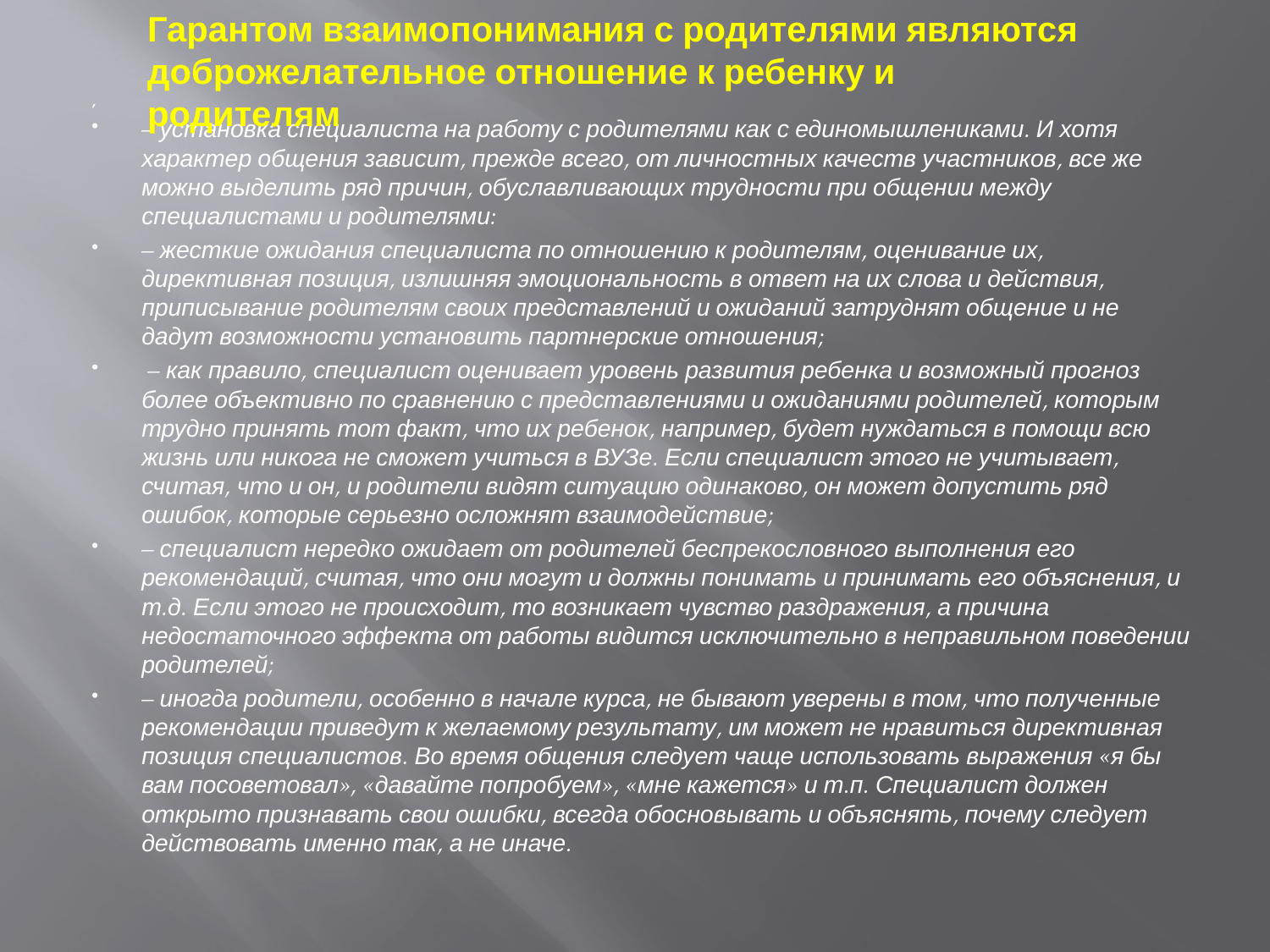

Гарантом взаимопонимания с родителями являются доброжелательное отношение к ребенку и родителям
,
– установка специалиста на работу с родителями как с единомышлениками. И хотя характер общения зависит, прежде всего, от личностных качеств участников, все же можно выделить ряд причин, обуславливающих трудности при общении между специалистами и родителями:
– жесткие ожидания специалиста по отношению к родителям, оценивание их, директивная позиция, излишняя эмоциональность в ответ на их слова и действия, приписывание родителям своих представлений и ожиданий затруднят общение и не дадут возможности установить партнерские отношения;
 – как правило, специалист оценивает уровень развития ребенка и возможный прогноз более объективно по сравнению с представлениями и ожиданиями родителей, которым трудно принять тот факт, что их ребенок, например, будет нуждаться в помощи всю жизнь или никога не сможет учиться в ВУЗе. Если специалист этого не учитывает, считая, что и он, и родители видят ситуацию одинаково, он может допустить ряд ошибок, которые серьезно осложнят взаимодействие;
– специалист нередко ожидает от родителей беспрекословного выполнения его рекомендаций, считая, что они могут и должны понимать и принимать его объяснения, и т.д. Если этого не происходит, то возникает чувство раздражения, а причина недостаточного эффекта от работы видится исключительно в неправильном поведении родителей;
– иногда родители, особенно в начале курса, не бывают уверены в том, что полученные рекомендации приведут к желаемому результату, им может не нравиться директивная позиция специалистов. Во время общения следует чаще использовать выражения «я бы вам посоветовал», «давайте попробуем», «мне кажется» и т.п. Специалист должен открыто признавать свои ошибки, всегда обосновывать и объяснять, почему следует действовать именно так, а не иначе.